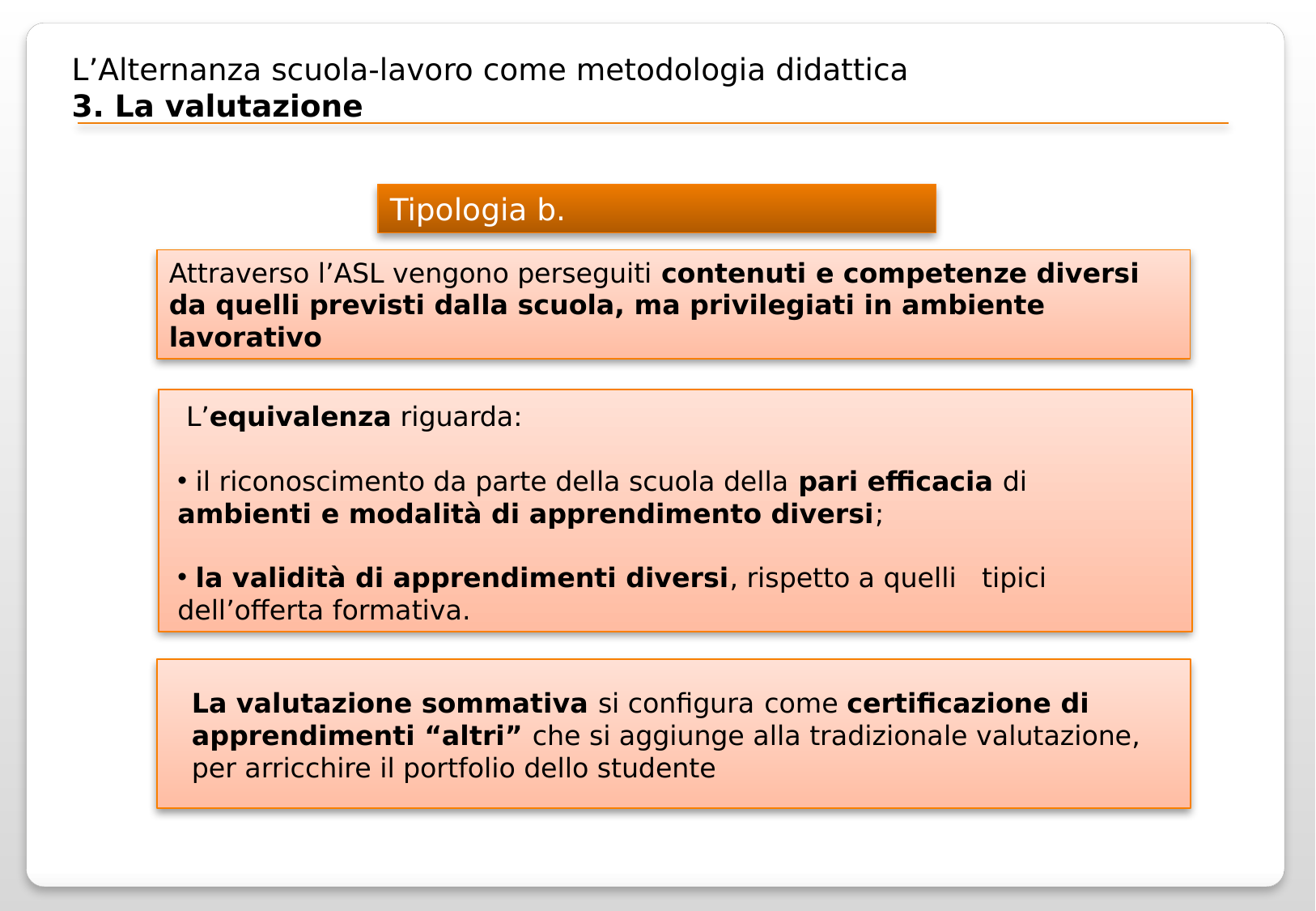

L’Alternanza scuola-lavoro come metodologia didattica
3. La valutazione
Tipologia b.
Attraverso l’ASL vengono perseguiti contenuti e competenze diversi da quelli previsti dalla scuola, ma privilegiati in ambiente lavorativo

 L’equivalenza riguarda:

 il riconoscimento da parte della scuola della pari efficacia di ambienti e modalità di apprendimento diversi;

 la validità di apprendimenti diversi, rispetto a quelli   tipici dell’offerta formativa.

La valutazione sommativa si configura come certificazione di apprendimenti “altri” che si aggiunge alla tradizionale valutazione, per arricchire il portfolio dello studente